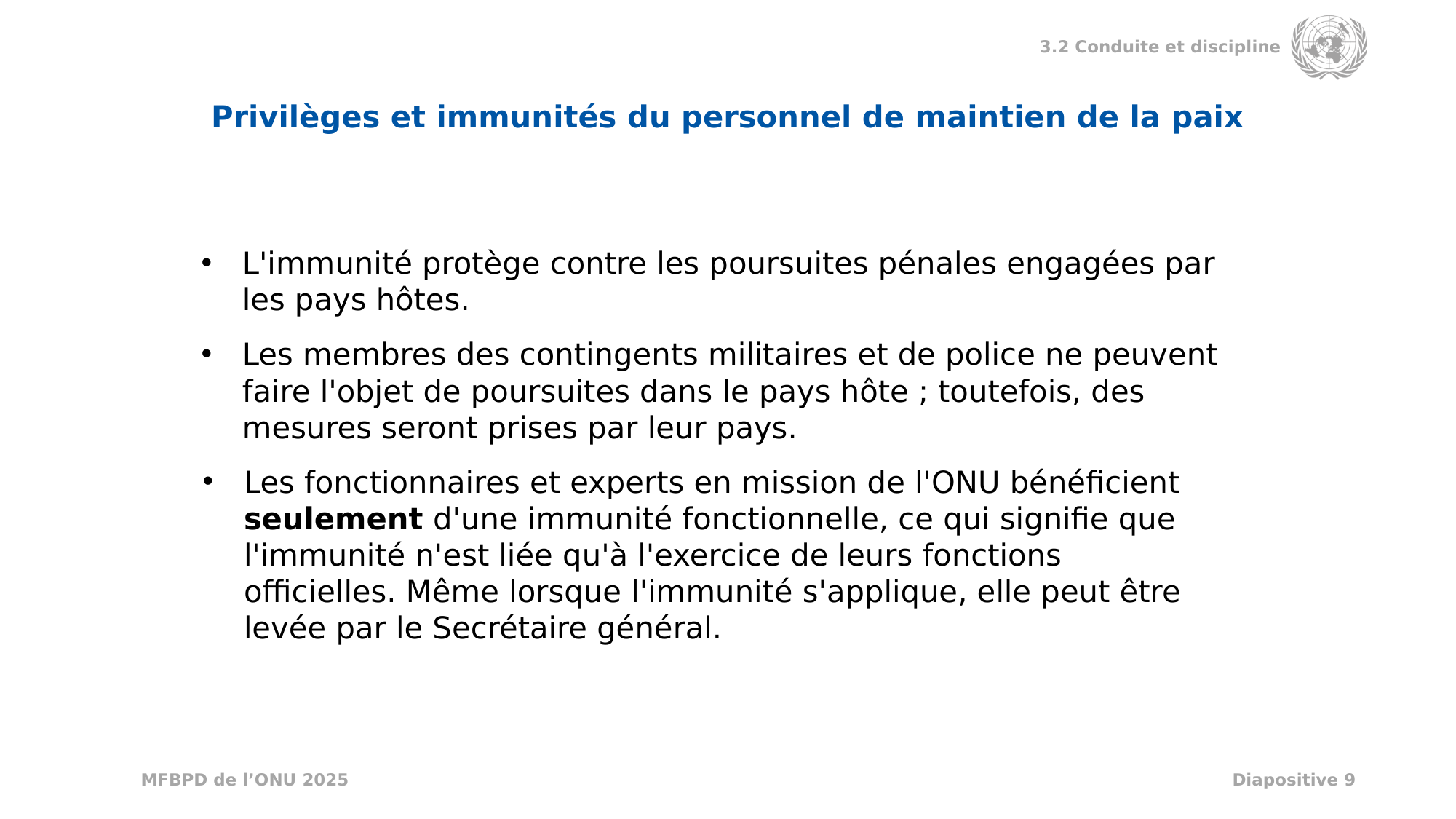

Privilèges et immunités du personnel de maintien de la paix
L'immunité protège contre les poursuites pénales engagées par les pays hôtes.
Les membres des contingents militaires et de police ne peuvent faire l'objet de poursuites dans le pays hôte ; toutefois, des mesures seront prises par leur pays.
Les fonctionnaires et experts en mission de l'ONU bénéficient seulement d'une immunité fonctionnelle, ce qui signifie que l'immunité n'est liée qu'à l'exercice de leurs fonctions officielles. Même lorsque l'immunité s'applique, elle peut être levée par le Secrétaire général.